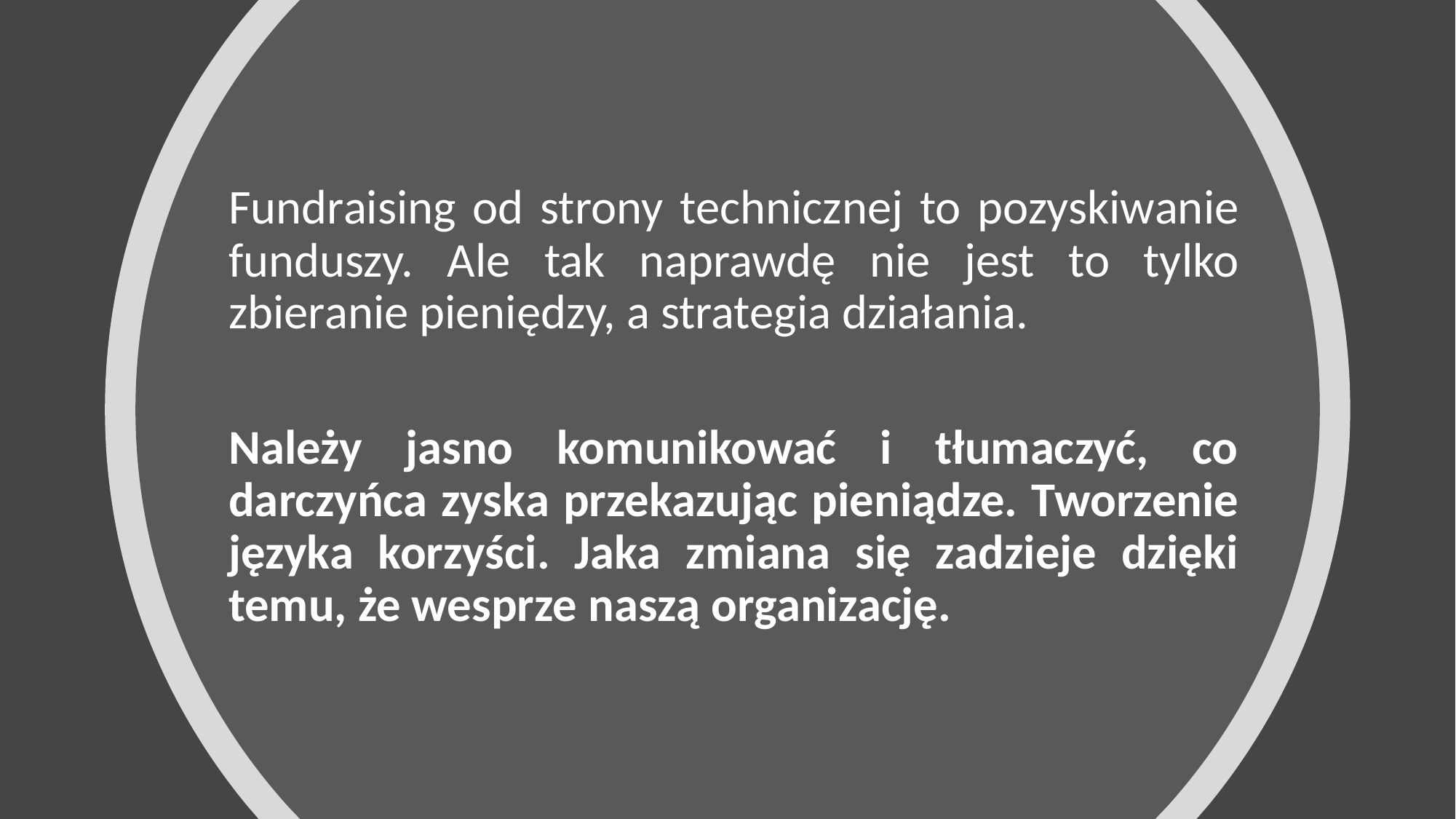

Fundraising od strony technicznej to pozyskiwanie funduszy. Ale tak naprawdę nie jest to tylko zbieranie pieniędzy, a strategia działania.

Należy jasno komunikować i tłumaczyć, co darczyńca zyska przekazując pieniądze. Tworzenie języka korzyści. Jaka zmiana się zadzieje dzięki temu, że wesprze naszą organizację.